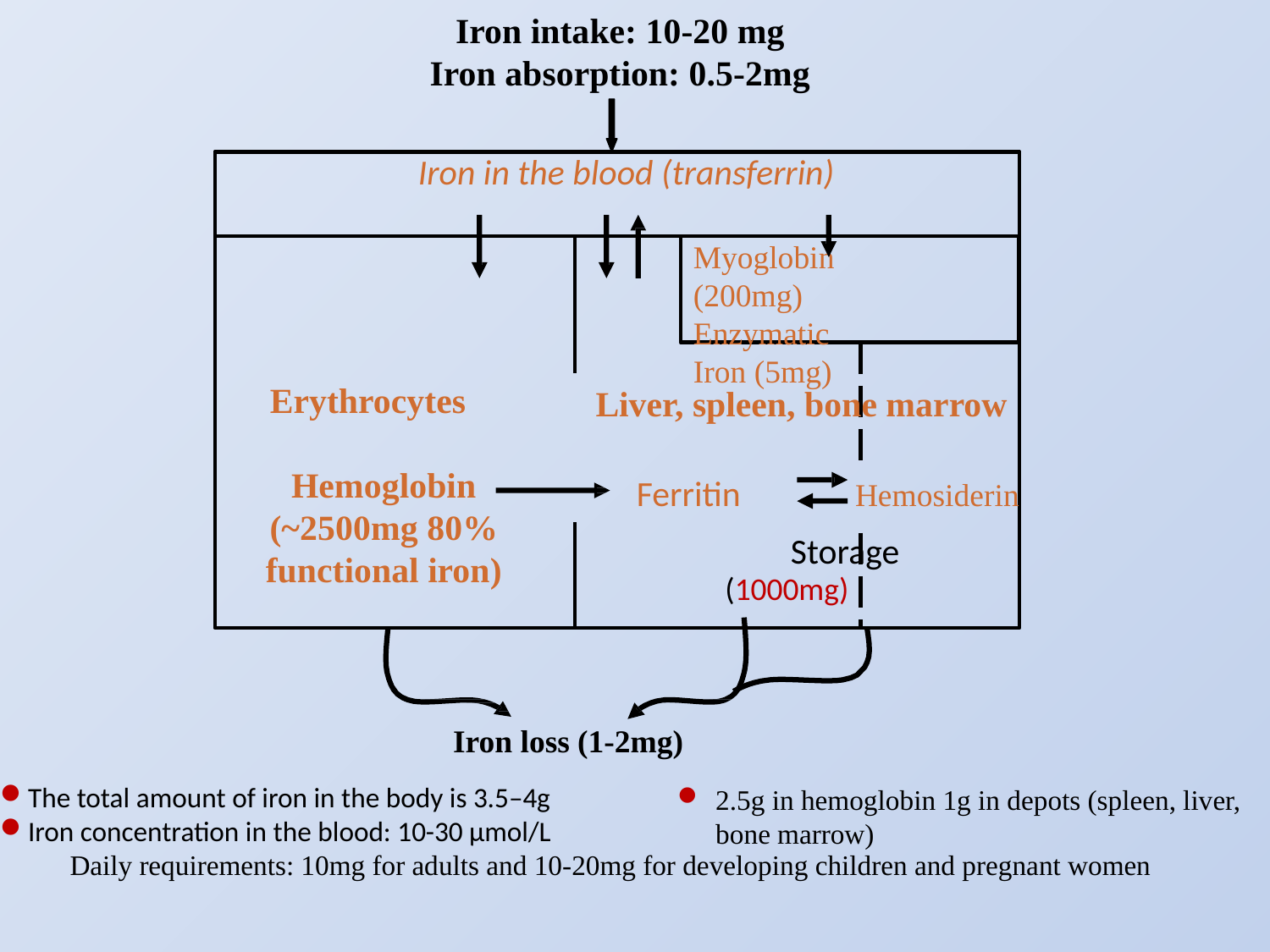

Iron intake: 10-20 mg
Iron absorption: 0.5-2mg

Iron in the blood (transferrin)

Myoglobin (200mg) Enzymatic Iron (5mg)

Erythrocytes
 Liver, spleen, bone marrow

 Ferritin            Hemosiderin
Hemoglobin (~2500mg 80% functional iron)

      Storage

(1000mg)

      Iron loss (1-2mg)
2.5g in hemoglobin 1g in depots (spleen, liver, bone marrow)
The total amount of iron in the body is 3.5–4g
Iron concentration in the blood: 10-30 µmol/L
           Daily requirements: 10mg for adults and 10-20mg for developing children and pregnant women